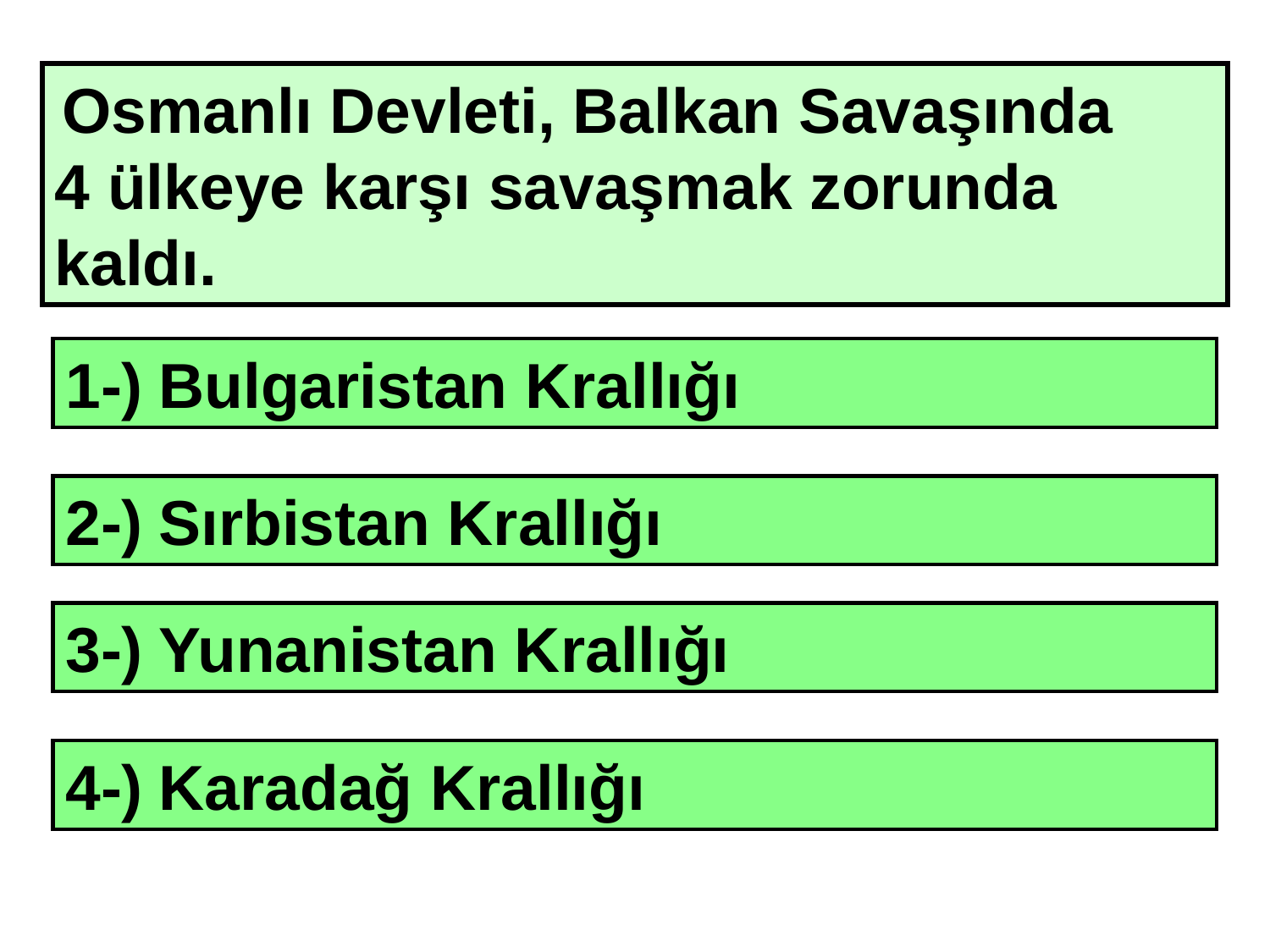

Osmanlı Devleti, Balkan Savaşında
4 ülkeye karşı savaşmak zorunda kaldı.
1-) Bulgaristan Krallığı
2-) Sırbistan Krallığı
3-) Yunanistan Krallığı
4-) Karadağ Krallığı